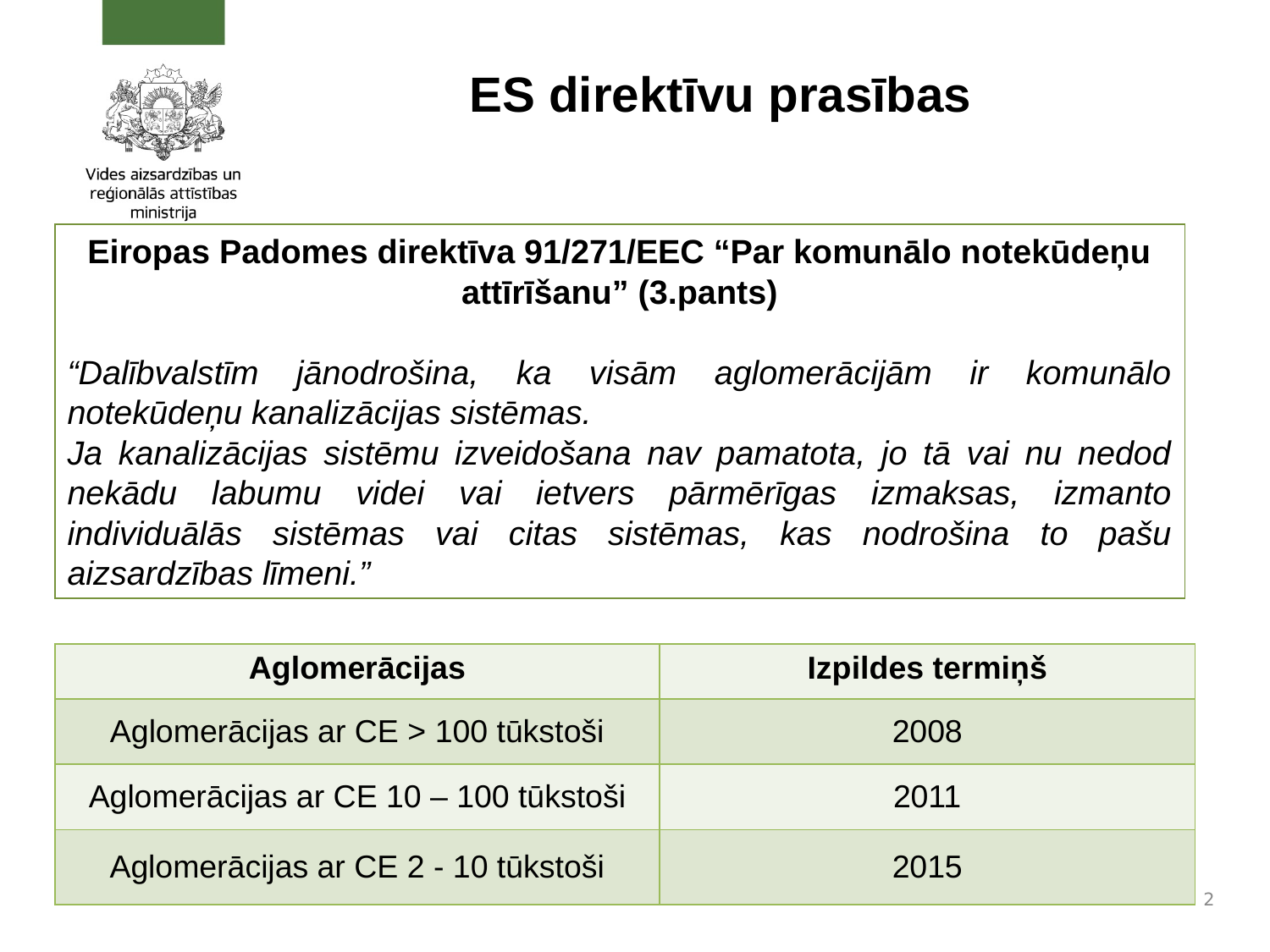

# ES direktīvu prasības
Eiropas Padomes direktīva 91/271/EEC “Par komunālo notekūdeņu attīrīšanu” (3.pants)

“Dalībvalstīm jānodrošina, ka visām aglomerācijām ir komunālo notekūdeņu kanalizācijas sistēmas.
Ja kanalizācijas sistēmu izveidošana nav pamatota, jo tā vai nu nedod nekādu labumu videi vai ietvers pārmērīgas izmaksas, izmanto individuālās sistēmas vai citas sistēmas, kas nodrošina to pašu aizsardzības līmeni.”
| Aglomerācijas | Izpildes termiņš |
| --- | --- |
| Aglomerācijas ar CE > 100 tūkstoši | 2008 |
| Aglomerācijas ar CE 10 – 100 tūkstoši | 2011 |
| Aglomerācijas ar CE 2 - 10 tūkstoši | 2015 |
2